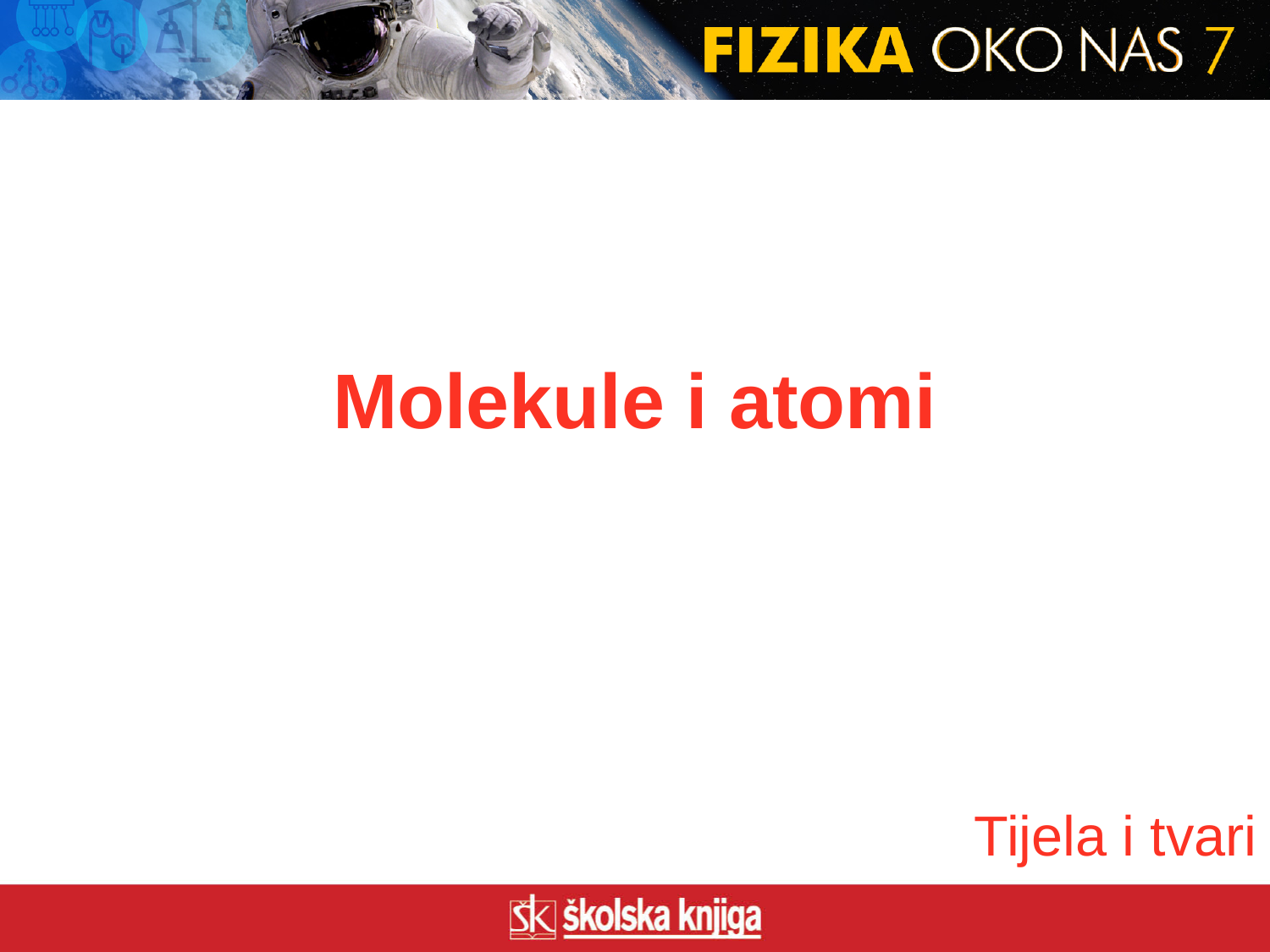

# Molekule i atomi
Tijela i tvari